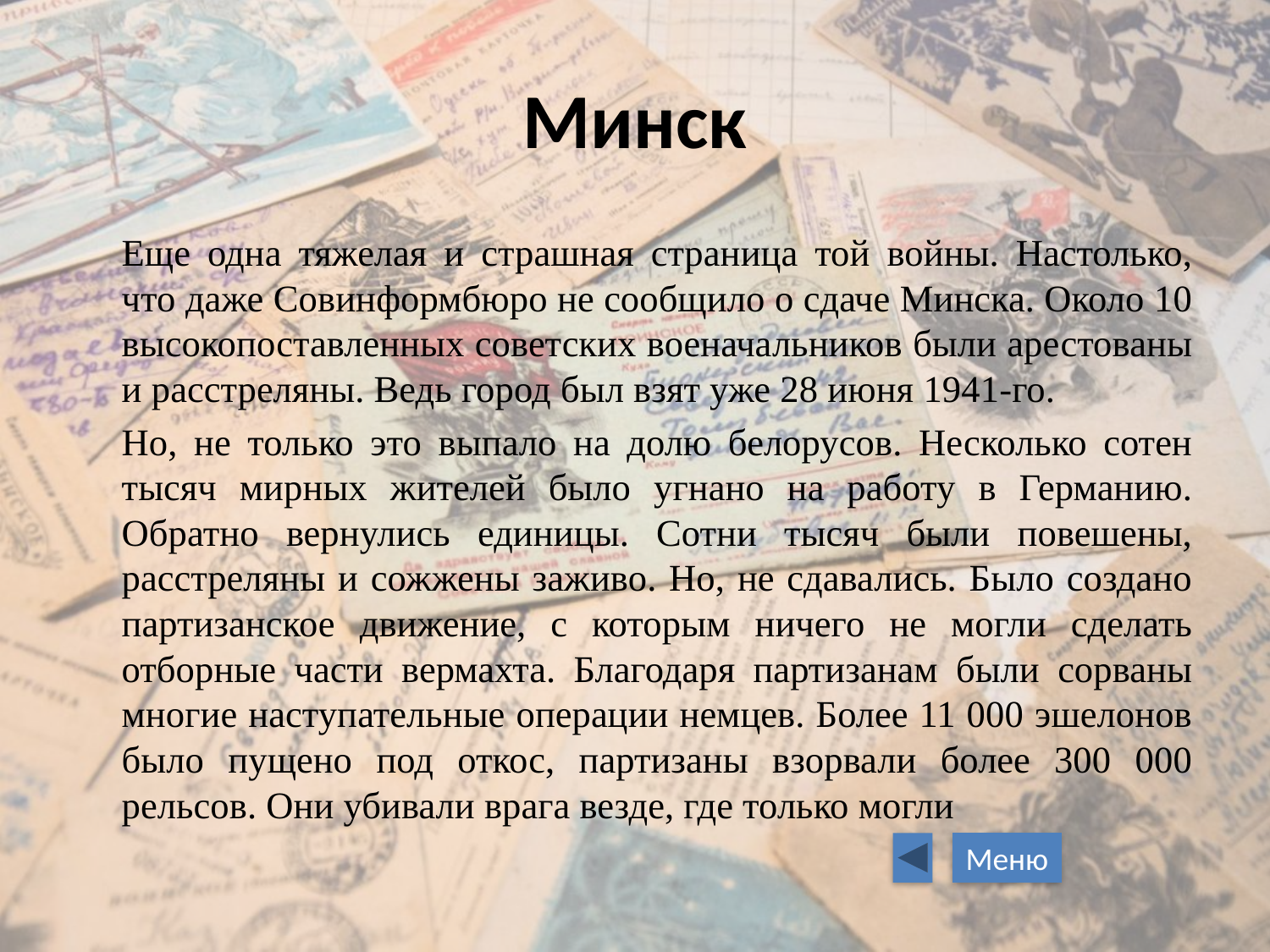

# Минск
	Еще одна тяжелая и страшная страница той войны. Настолько, что даже Совинформбюро не сообщило о сдаче Минска. Около 10 высокопоставленных советских военачальников были арестованы и расстреляны. Ведь город был взят уже 28 июня 1941-го.
	Но, не только это выпало на долю белорусов. Несколько сотен тысяч мирных жителей было угнано на работу в Германию. Обратно вернулись единицы. Сотни тысяч были повешены, расстреляны и сожжены заживо. Но, не сдавались. Было создано партизанское движение, с которым ничего не могли сделать отборные части вермахта. Благодаря партизанам были сорваны многие наступательные операции немцев. Более 11 000 эшелонов было пущено под откос, партизаны взорвали более 300 000 рельсов. Они убивали врага везде, где только могли

Меню